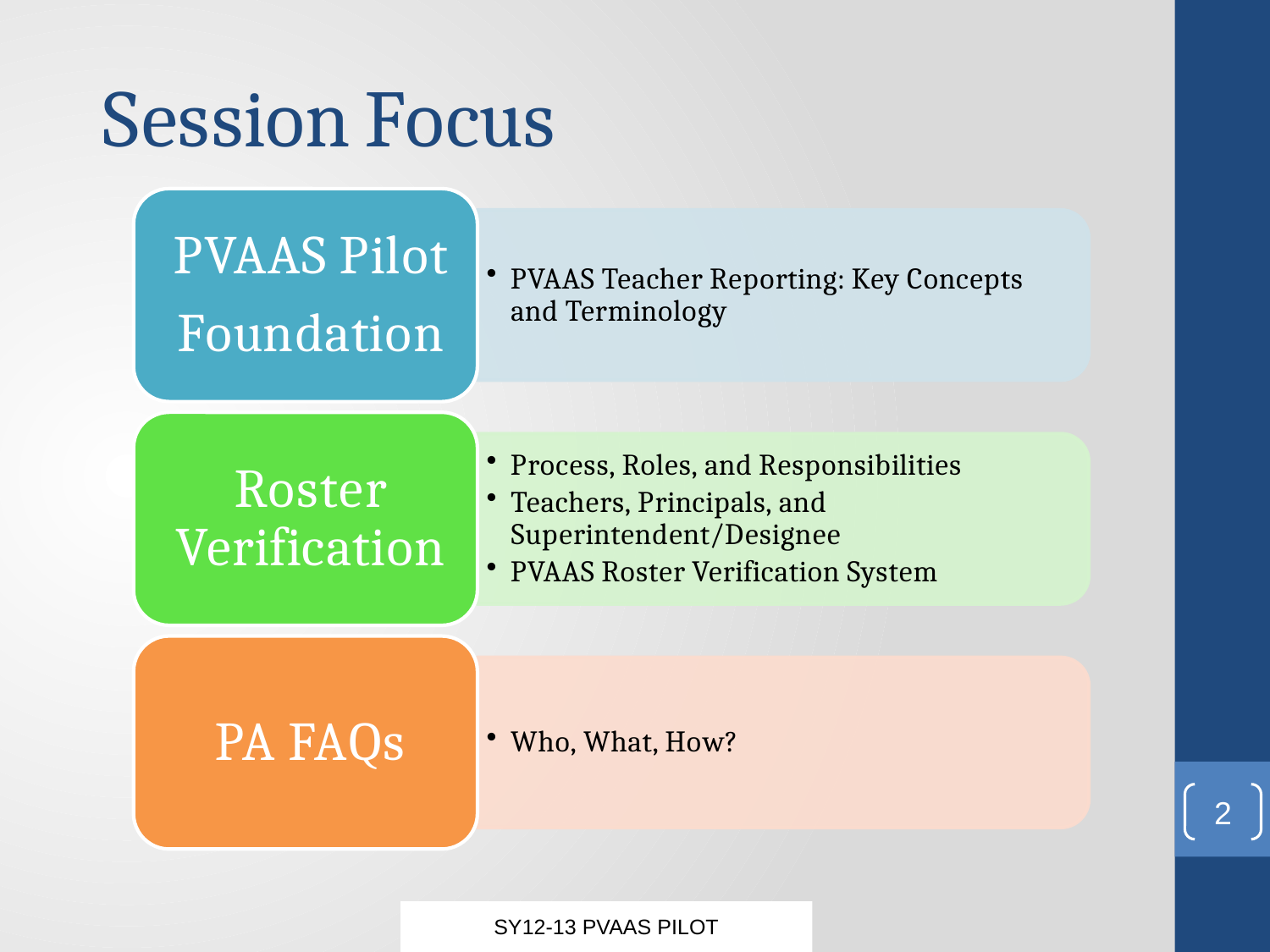

# Session Focus
PVAAS Teacher Reporting: Key Concepts and Terminology
PVAAS Pilot
Foundation
Process, Roles, and Responsibilities
Teachers, Principals, and Superintendent/Designee
PVAAS Roster Verification System
Roster Verification
Who, What, How?
PA FAQs
2
SY12-13 PVAAS PILOT